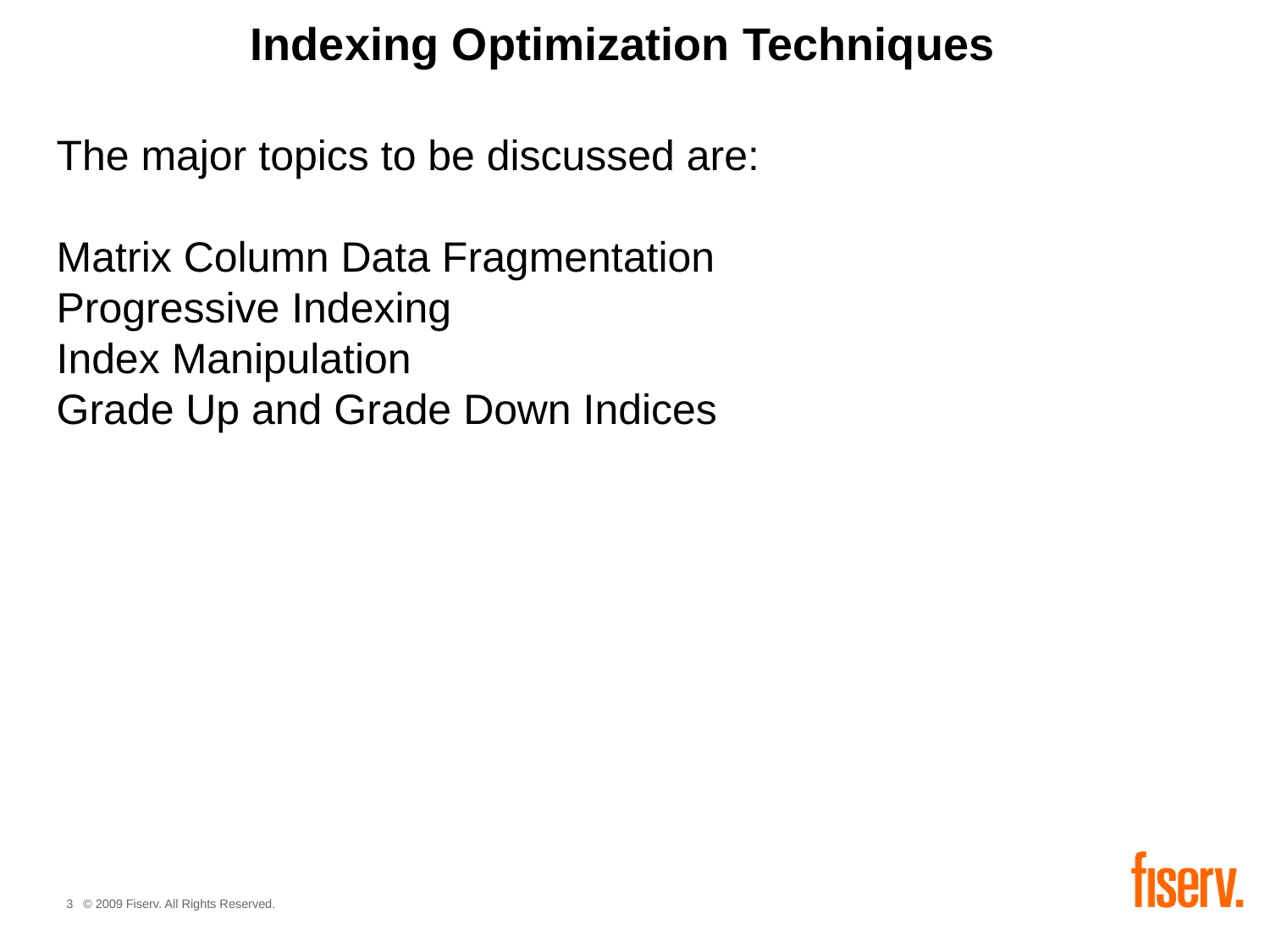

# Indexing Optimization Techniques
The major topics to be discussed are:

Matrix Column Data Fragmentation
Progressive Indexing
Index Manipulation
Grade Up and Grade Down Indices